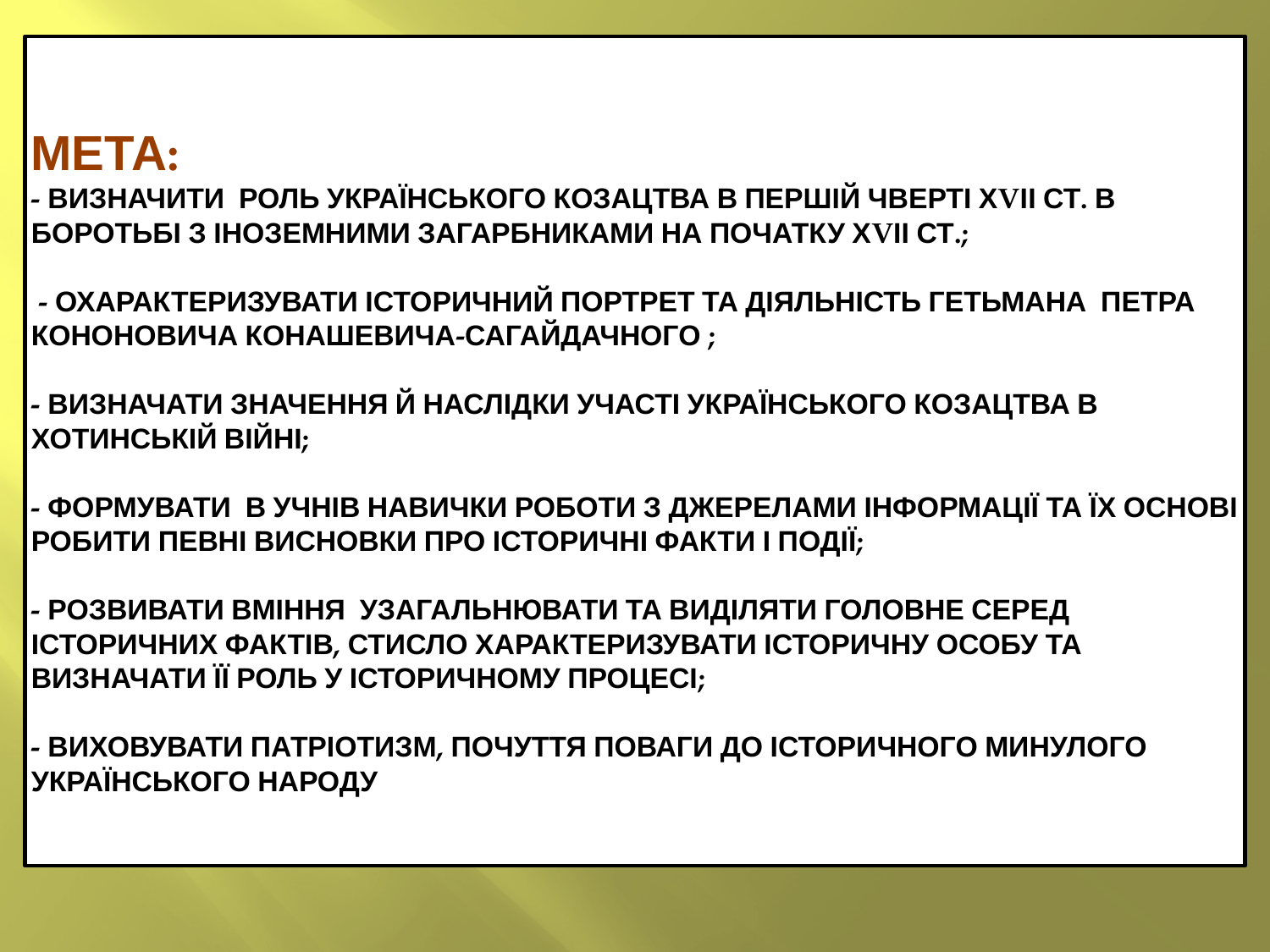

# МЕТА: - ВИЗНАЧИТИ  РОЛЬ УКРАЇНСЬКОГО КОЗАЦТВА В ПЕРШІЙ ЧВЕРТІ ХVІІ СТ. В БОРОТЬБІ З ІНОЗЕМНИМИ ЗАГАРБНИКАМИ НА ПОЧАТКУ ХVІІ СТ.; - ОХАРАКТЕРИЗУВАТИ ІСТОРИЧНИЙ ПОРТРЕТ ТА ДІЯЛЬНІСТЬ ГЕТЬМАНА  ПЕТРА КОНОНОВИЧА КОНАШЕВИЧА-САГАЙДАЧНОГО ; - ВИЗНАЧАТИ ЗНАЧЕННЯ Й НАСЛІДКИ УЧАСТІ УКРАЇНСЬКОГО КОЗАЦТВА В ХОТИНСЬКІЙ ВІЙНІ; - ФОРМУВАТИ  В УЧНІВ НАВИЧКИ РОБОТИ З ДЖЕРЕЛАМИ ІНФОРМАЦІЇ ТА ЇХ ОСНОВІ РОБИТИ ПЕВНІ ВИСНОВКИ ПРО ІСТОРИЧНІ ФАКТИ І ПОДІЇ; - РОЗВИВАТИ ВМІННЯ  УЗАГАЛЬНЮВАТИ ТА ВИДІЛЯТИ ГОЛОВНЕ СЕРЕД ІСТОРИЧНИХ ФАКТІВ, СТИСЛО ХАРАКТЕРИЗУВАТИ ІСТОРИЧНУ ОСОБУ ТА ВИЗНАЧАТИ ЇЇ РОЛЬ У ІСТОРИЧНОМУ ПРОЦЕСІ; - ВИХОВУВАТИ ПАТРІОТИЗМ, ПОЧУТТЯ ПОВАГИ ДО ІСТОРИЧНОГО МИНУЛОГО УКРАЇНСЬКОГО НАРОДУ